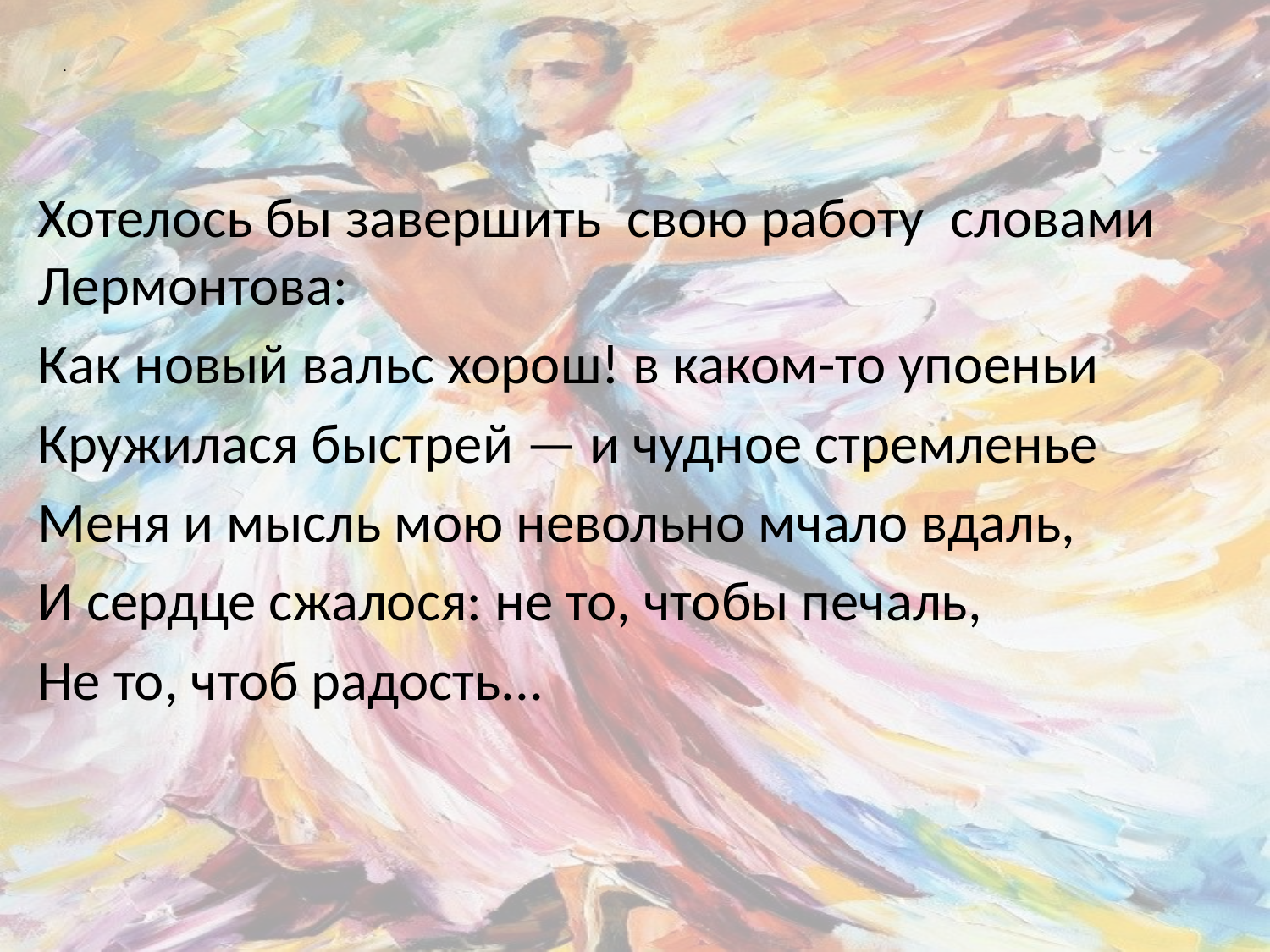

Хотелось бы завершить  свою работу  словами Лермонтова:
Как новый вальс хорош! в каком-то упоеньи
Кружилася быстрей — и чудное стремленье
Меня и мысль мою невольно мчало вдаль,
И сердце сжалося: не то, чтобы печаль,
Не то, чтоб радость...

# .